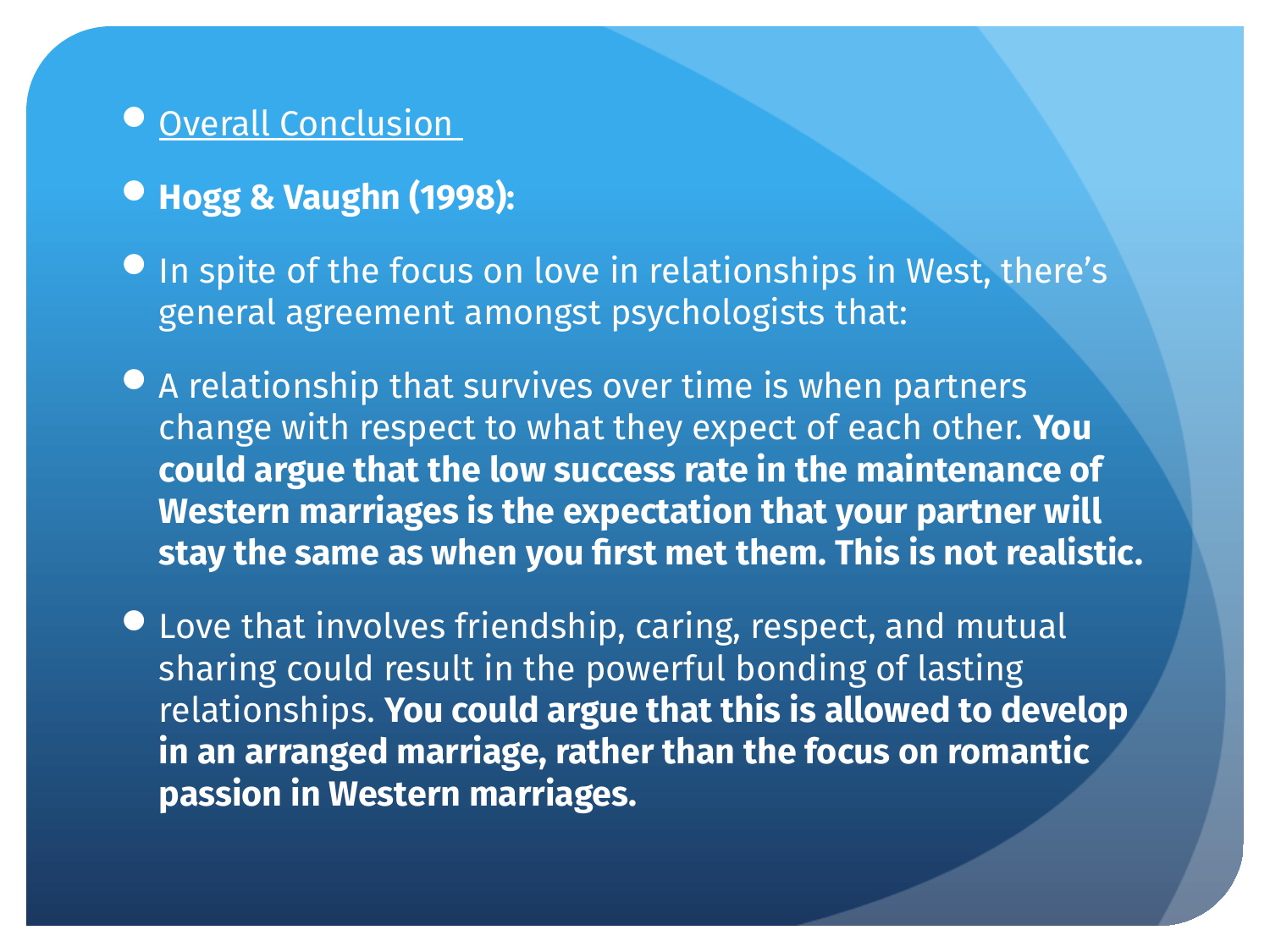

Overall Conclusion
Hogg & Vaughn (1998):
In spite of the focus on love in relationships in West, there’s general agreement amongst psychologists that:
A relationship that survives over time is when partners change with respect to what they expect of each other. You could argue that the low success rate in the maintenance of Western marriages is the expectation that your partner will stay the same as when you first met them. This is not realistic.
Love that involves friendship, caring, respect, and mutual sharing could result in the powerful bonding of lasting relationships. You could argue that this is allowed to develop in an arranged marriage, rather than the focus on romantic passion in Western marriages.